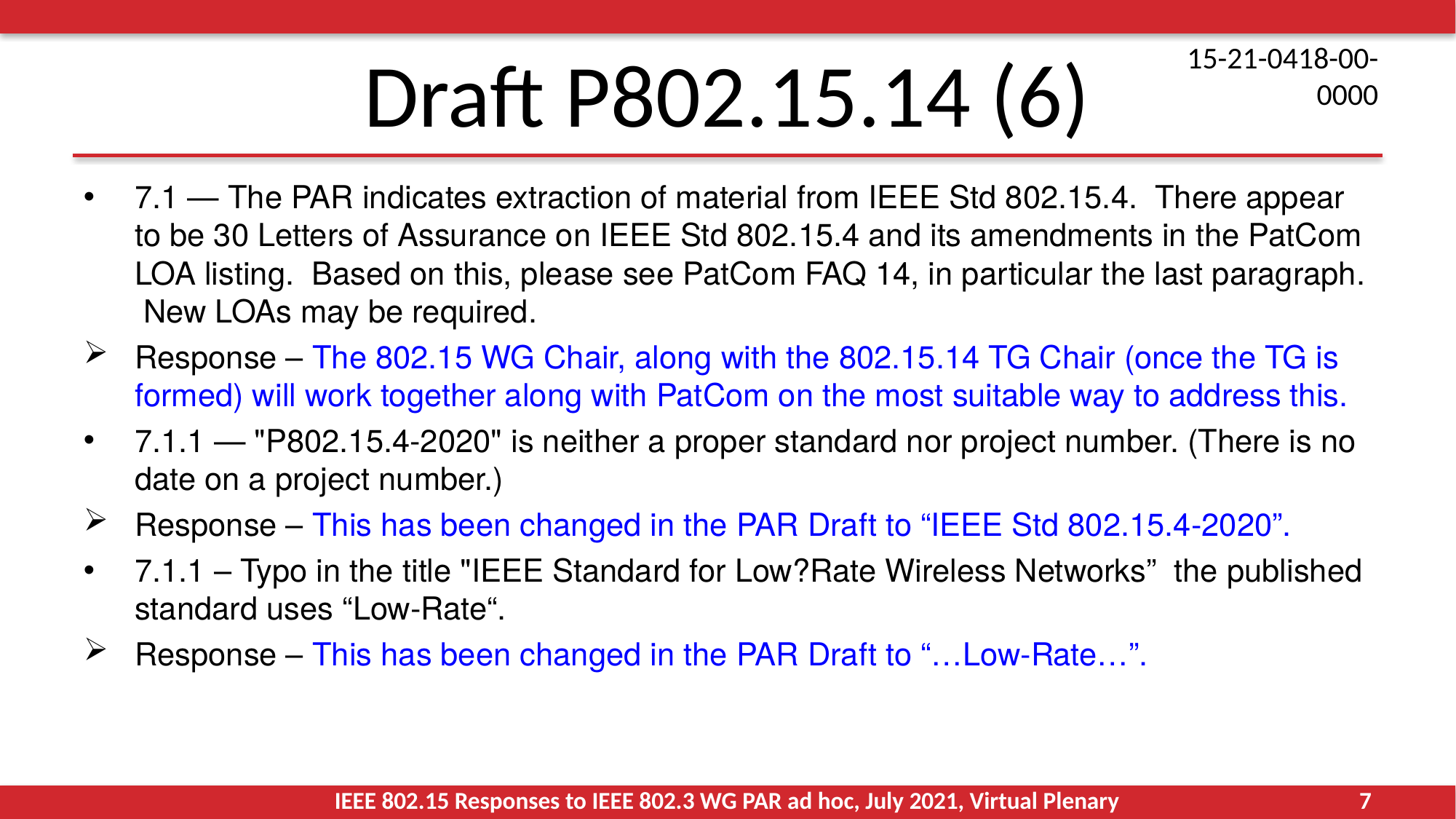

# Draft P802.15.14 (6)
7.1 — The PAR indicates extraction of material from IEEE Std 802.15.4.  There appear to be 30 Letters of Assurance on IEEE Std 802.15.4 and its amendments in the PatCom LOA listing.  Based on this, please see PatCom FAQ 14, in particular the last paragraph.  New LOAs may be required.
Response – The 802.15 WG Chair, along with the 802.15.14 TG Chair (once the TG is formed) will work together along with PatCom on the most suitable way to address this.
7.1.1 — "P802.15.4-2020" is neither a proper standard nor project number. (There is no date on a project number.)
Response – This has been changed in the PAR Draft to “IEEE Std 802.15.4-2020”.
7.1.1 – Typo in the title "IEEE Standard for Low?Rate Wireless Networks”  the published standard uses “Low-Rate“.
Response – This has been changed in the PAR Draft to “…Low-Rate…”.
IEEE 802.15 Responses to IEEE 802.3 WG PAR ad hoc, July 2021, Virtual Plenary
7